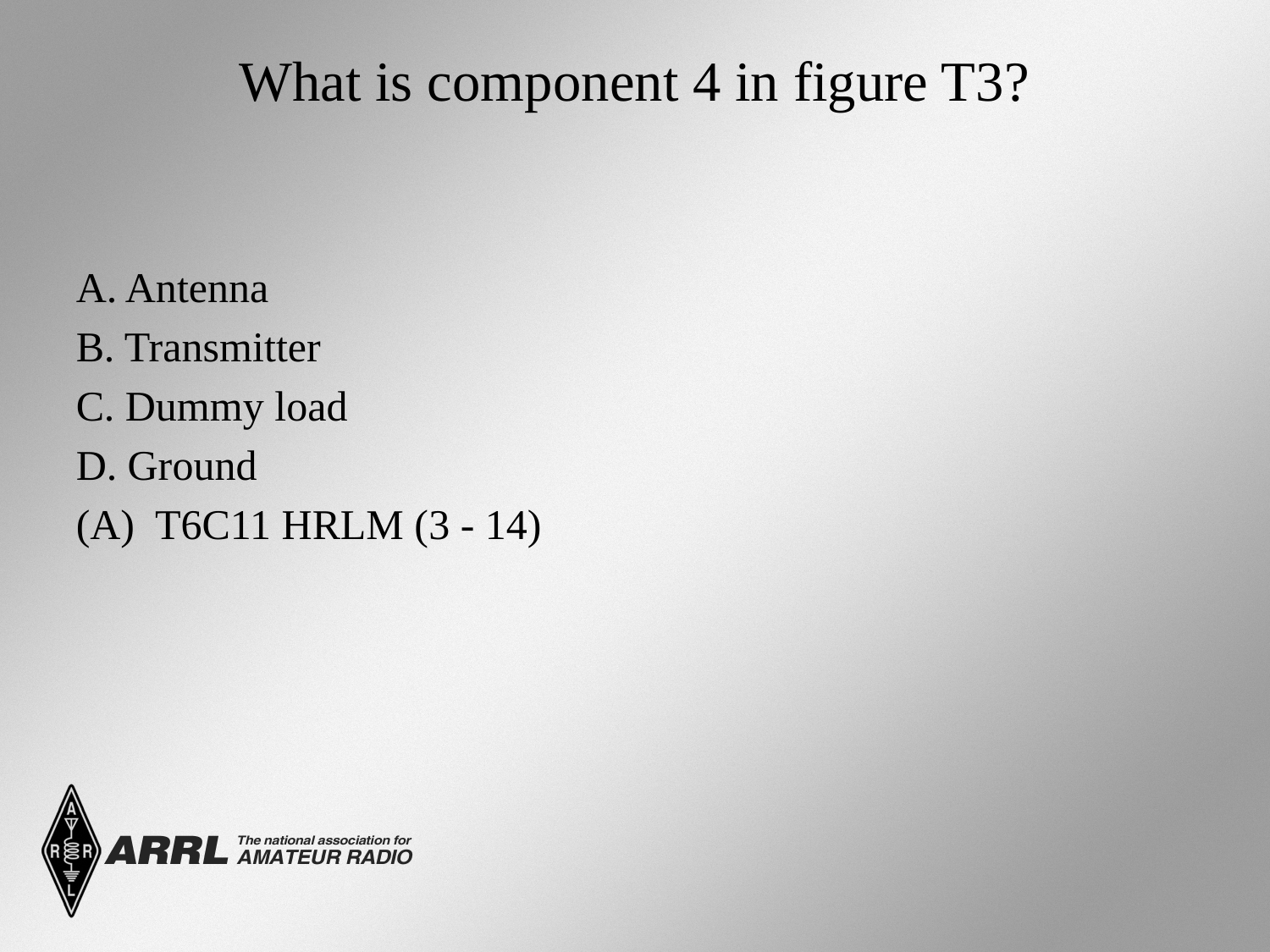

# What is component 4 in figure T3?
A. Antenna
B. Transmitter
C. Dummy load
D. Ground
(A)  T6C11 HRLM (3 - 14)